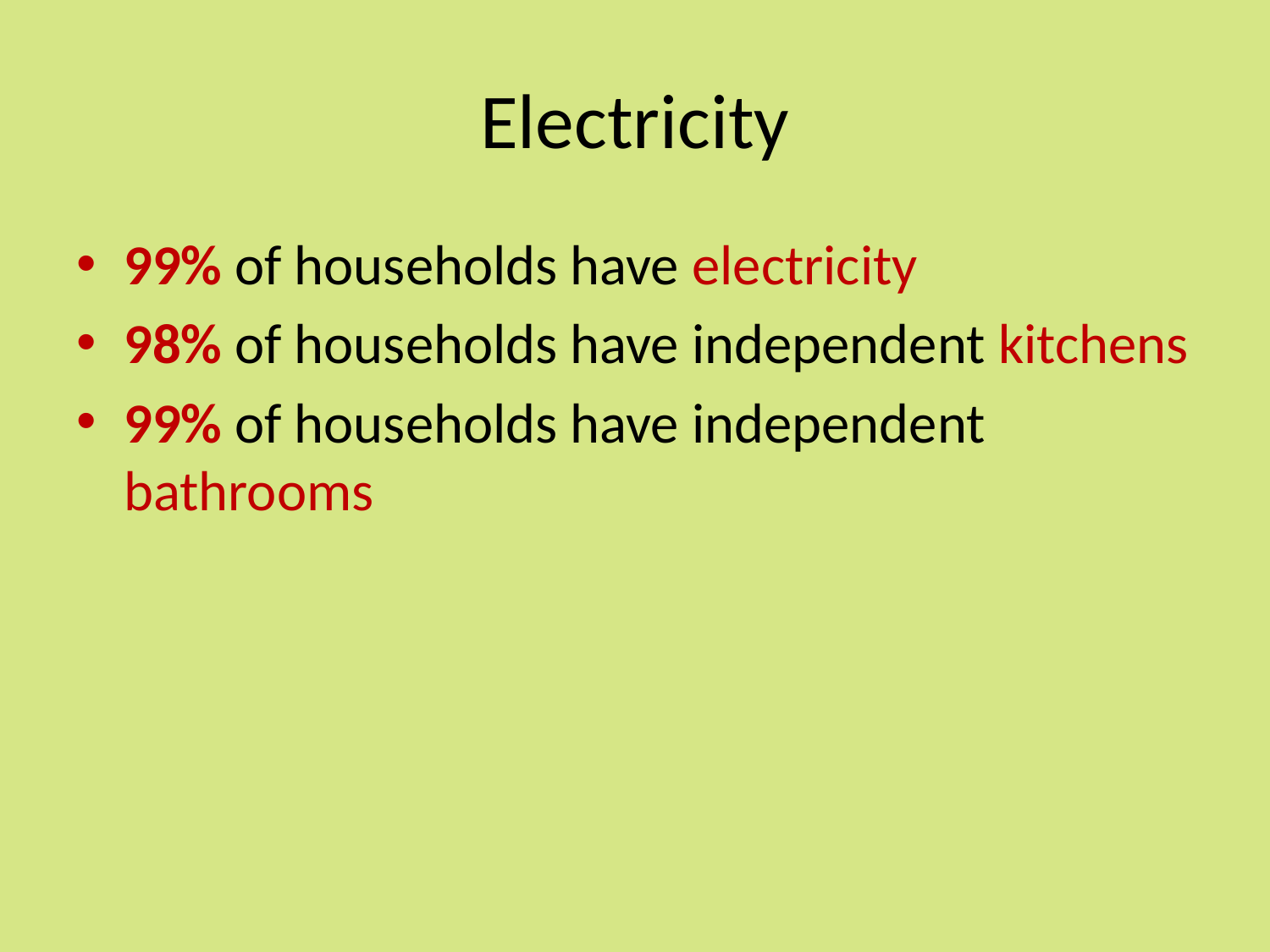

# Electricity
99% of households have electricity
98% of households have independent kitchens
99% of households have independent bathrooms